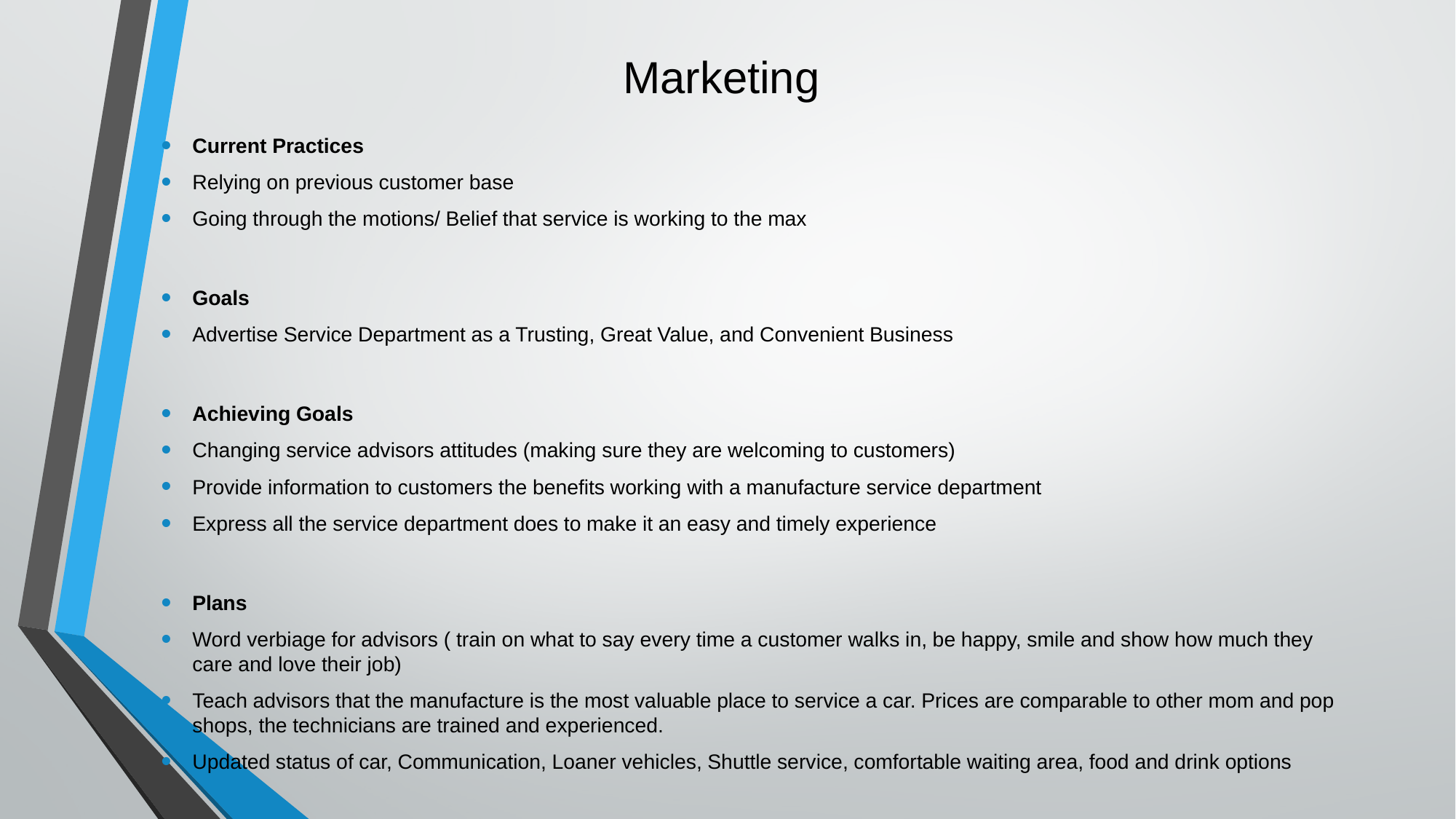

# Marketing
Current Practices
Relying on previous customer base
Going through the motions/ Belief that service is working to the max

Goals
Advertise Service Department as a Trusting, Great Value, and Convenient Business

Achieving Goals
Changing service advisors attitudes (making sure they are welcoming to customers)
Provide information to customers the benefits working with a manufacture service department
Express all the service department does to make it an easy and timely experience

Plans
Word verbiage for advisors ( train on what to say every time a customer walks in, be happy, smile and show how much they care and love their job)
Teach advisors that the manufacture is the most valuable place to service a car. Prices are comparable to other mom and pop shops, the technicians are trained and experienced.
Updated status of car, Communication, Loaner vehicles, Shuttle service, comfortable waiting area, food and drink options